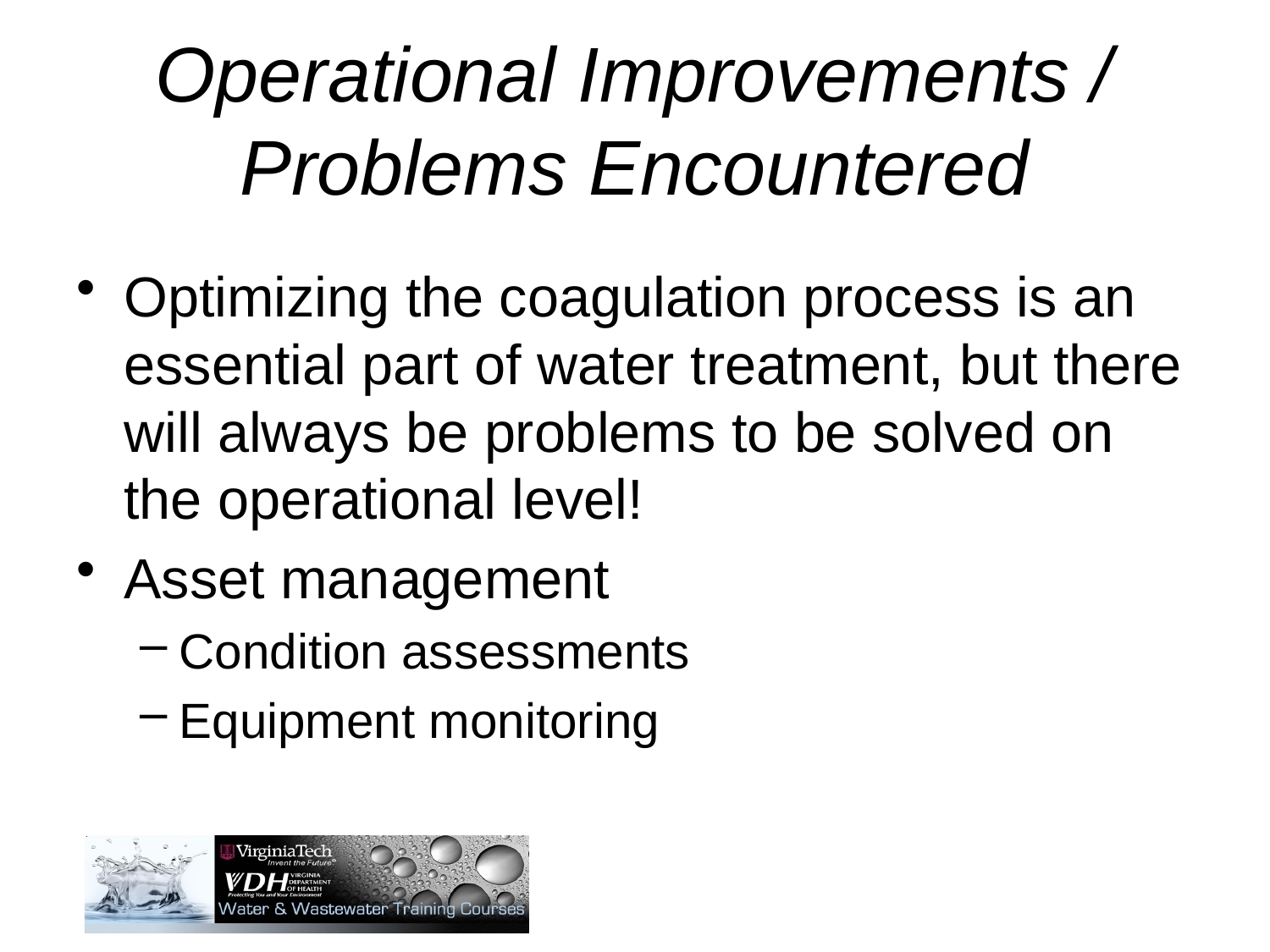

# Operational Improvements / Problems Encountered
Optimizing the coagulation process is an essential part of water treatment, but there will always be problems to be solved on the operational level!
Asset management
Condition assessments
Equipment monitoring